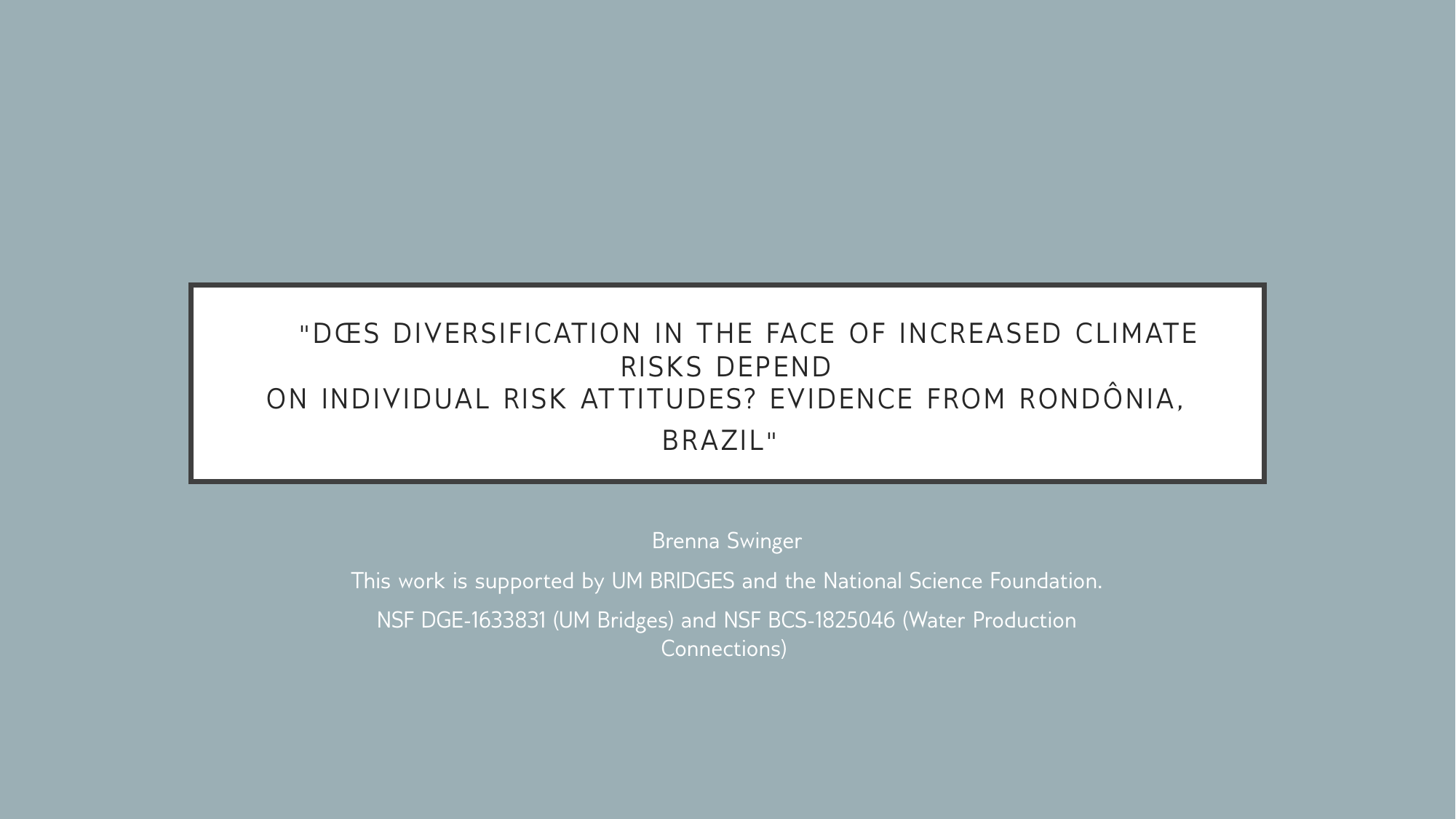

# "Does Diversification in the Face of Increased Climate Risks Depend on Individual Risk attitudes? Evidence from Rondônia, Brazil"
Brenna Swinger
This work is supported by UM BRIDGES and the National Science Foundation.
NSF DGE-1633831 (UM Bridges) and NSF BCS-1825046 (Water Production Connections)